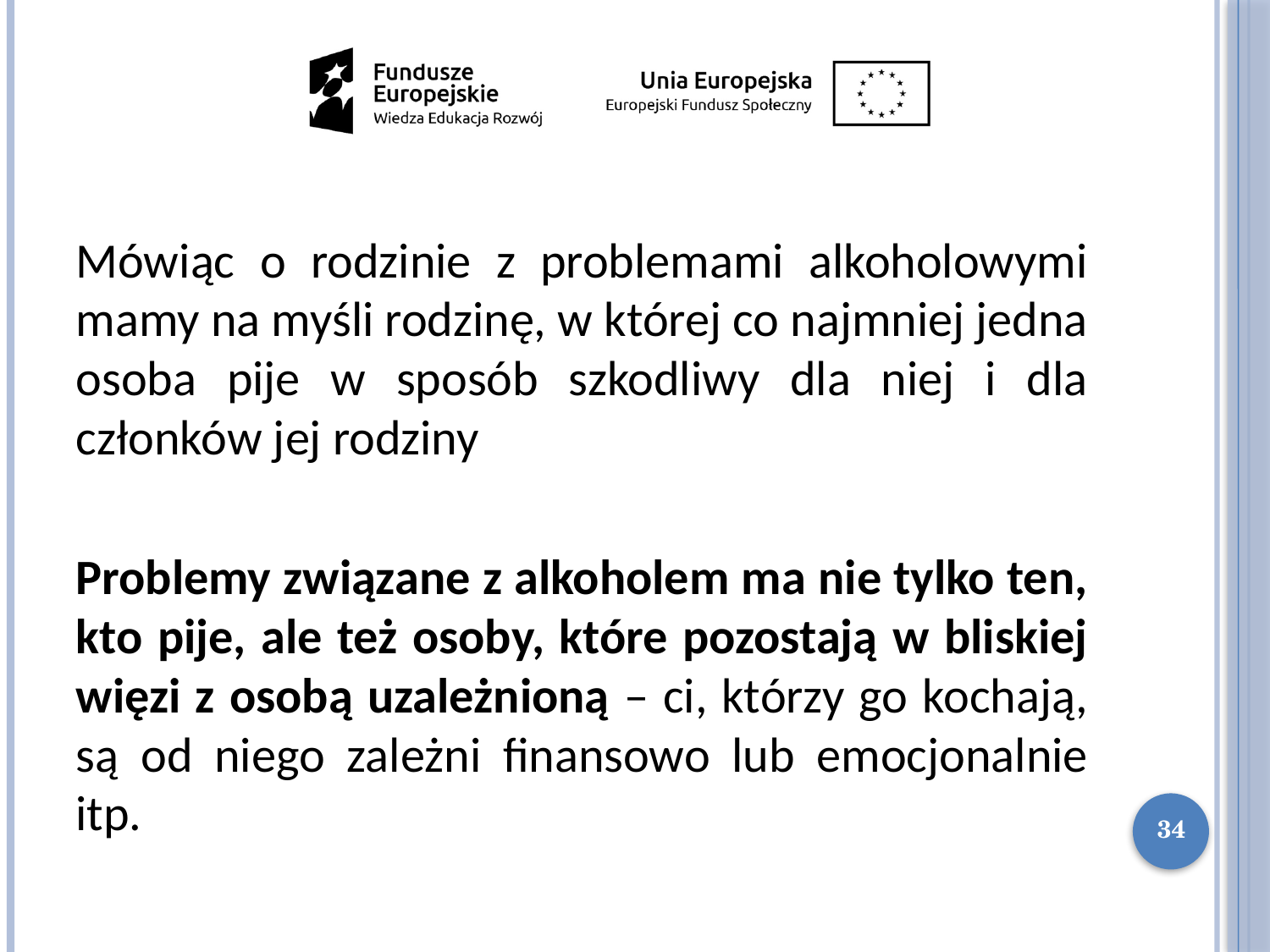

Mówiąc o rodzinie z problemami alkoholowymi mamy na myśli rodzinę, w której co najmniej jedna osoba pije w sposób szkodliwy dla niej i dla członków jej rodziny

Problemy związane z alkoholem ma nie tylko ten, kto pije, ale też osoby, które pozostają w bliskiej więzi z osobą uzależnioną – ci, którzy go kochają, są od niego zależni finansowo lub emocjonalnie itp.
34